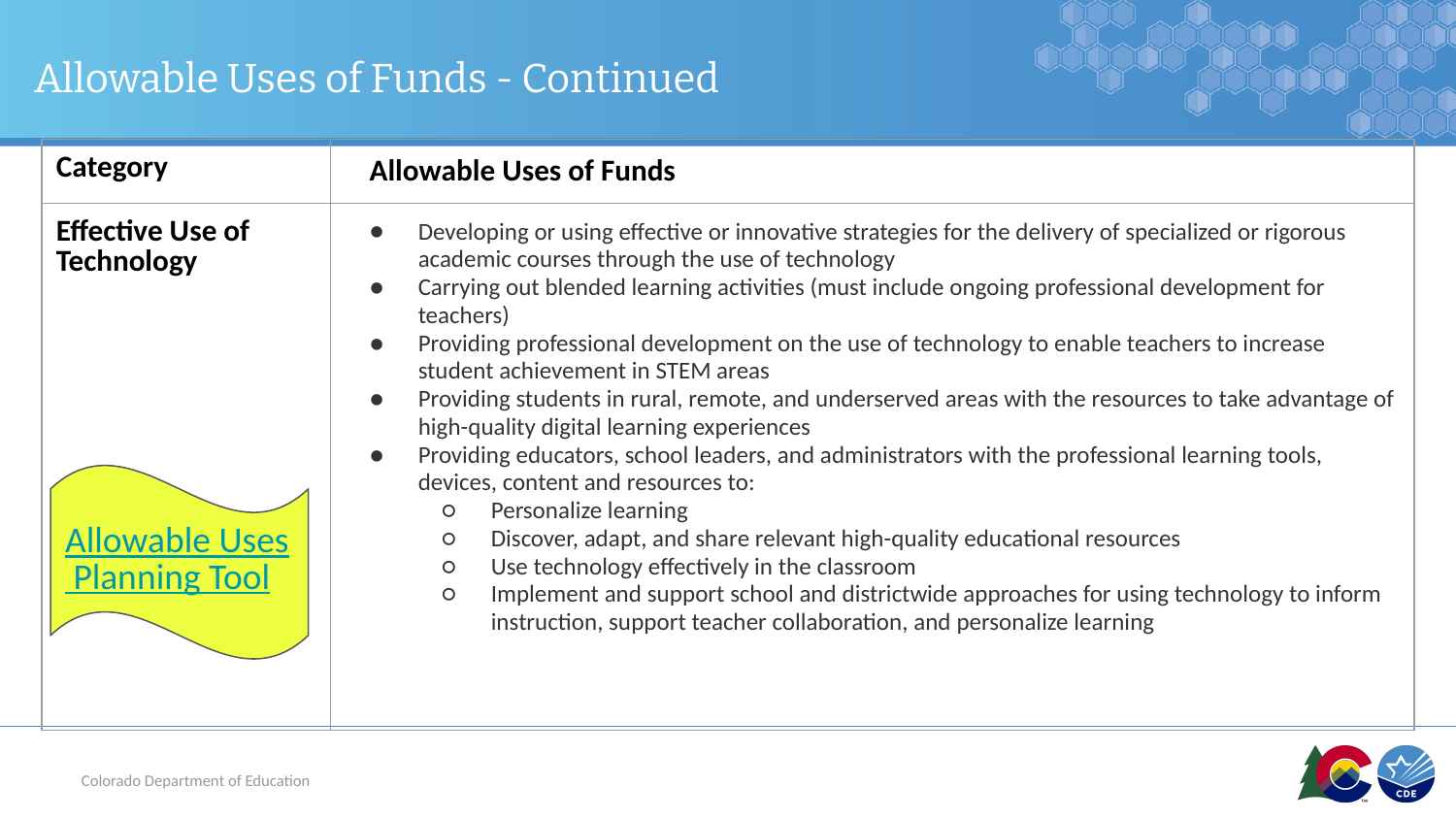

# Allowable Uses of Funds - Continued
| Category | Allowable Uses of Funds |
| --- | --- |
| Effective Use of Technology | Developing or using effective or innovative strategies for the delivery of specialized or rigorous academic courses through the use of technology Carrying out blended learning activities (must include ongoing professional development for teachers) Providing professional development on the use of technology to enable teachers to increase student achievement in STEM areas Providing students in rural, remote, and underserved areas with the resources to take advantage of high-quality digital learning experiences Providing educators, school leaders, and administrators with the professional learning tools, devices, content and resources to: Personalize learning Discover, adapt, and share relevant high-quality educational resources Use technology effectively in the classroom Implement and support school and districtwide approaches for using technology to inform instruction, support teacher collaboration, and personalize learning |

Allowable Uses Planning Tool